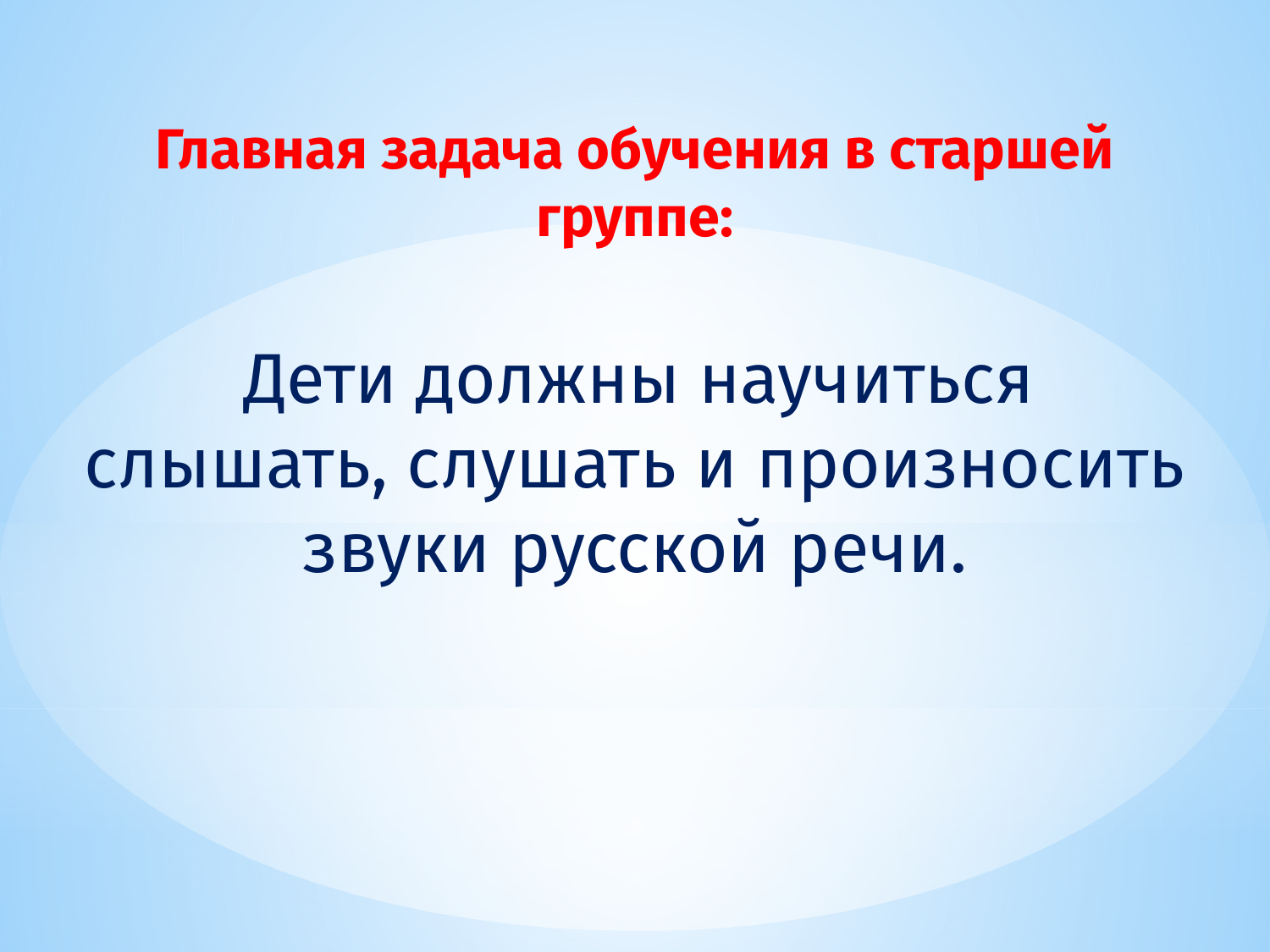

Главная задача обучения в старшей группе:

 Дети должны научиться слышать, слушать и произносить звуки русской речи.